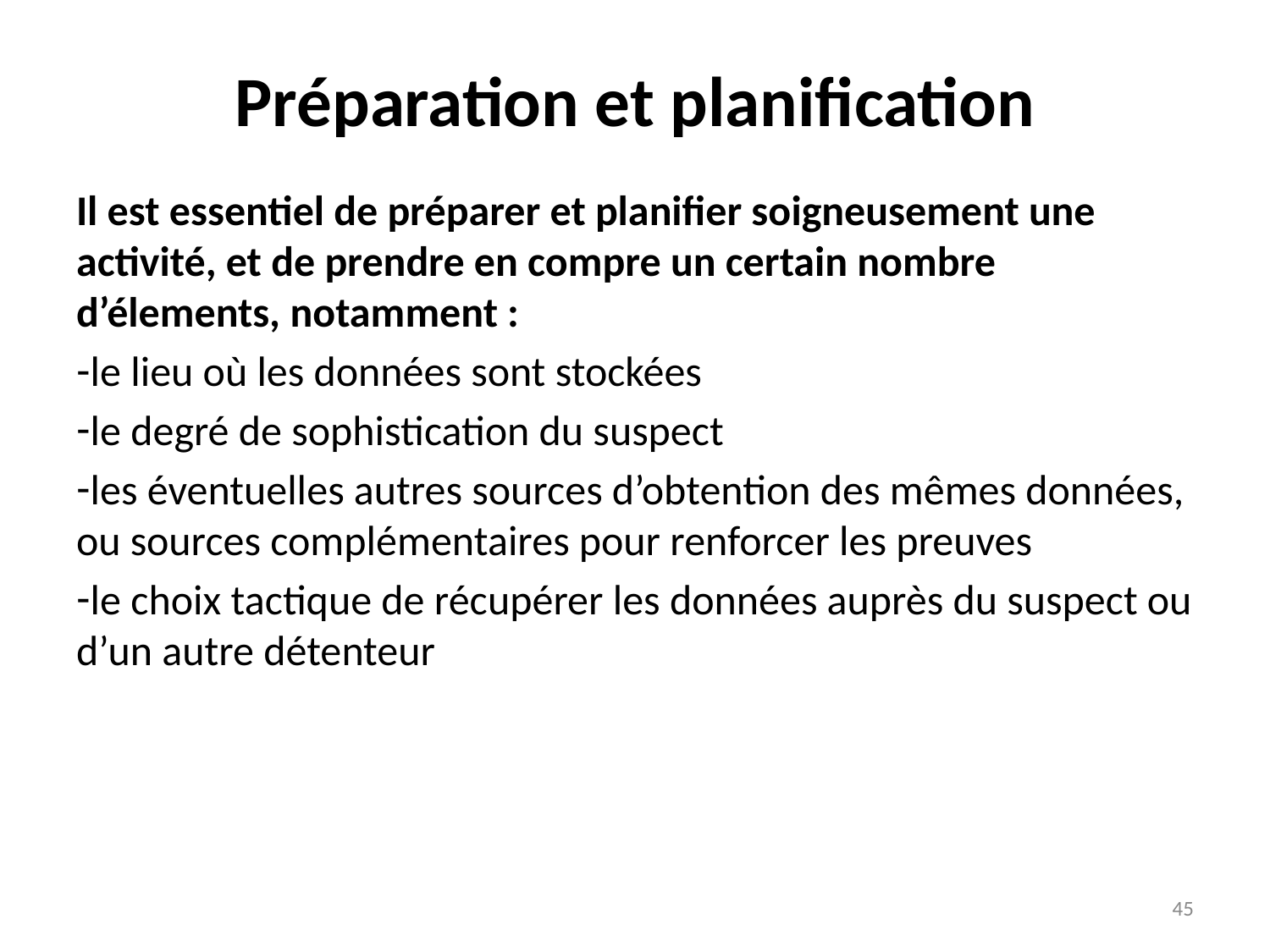

Préparation et planification
Il est essentiel de préparer et planifier soigneusement une activité, et de prendre en compre un certain nombre d’élements, notamment :
le lieu où les données sont stockées
le degré de sophistication du suspect
les éventuelles autres sources d’obtention des mêmes données, ou sources complémentaires pour renforcer les preuves
le choix tactique de récupérer les données auprès du suspect ou d’un autre détenteur

# 45